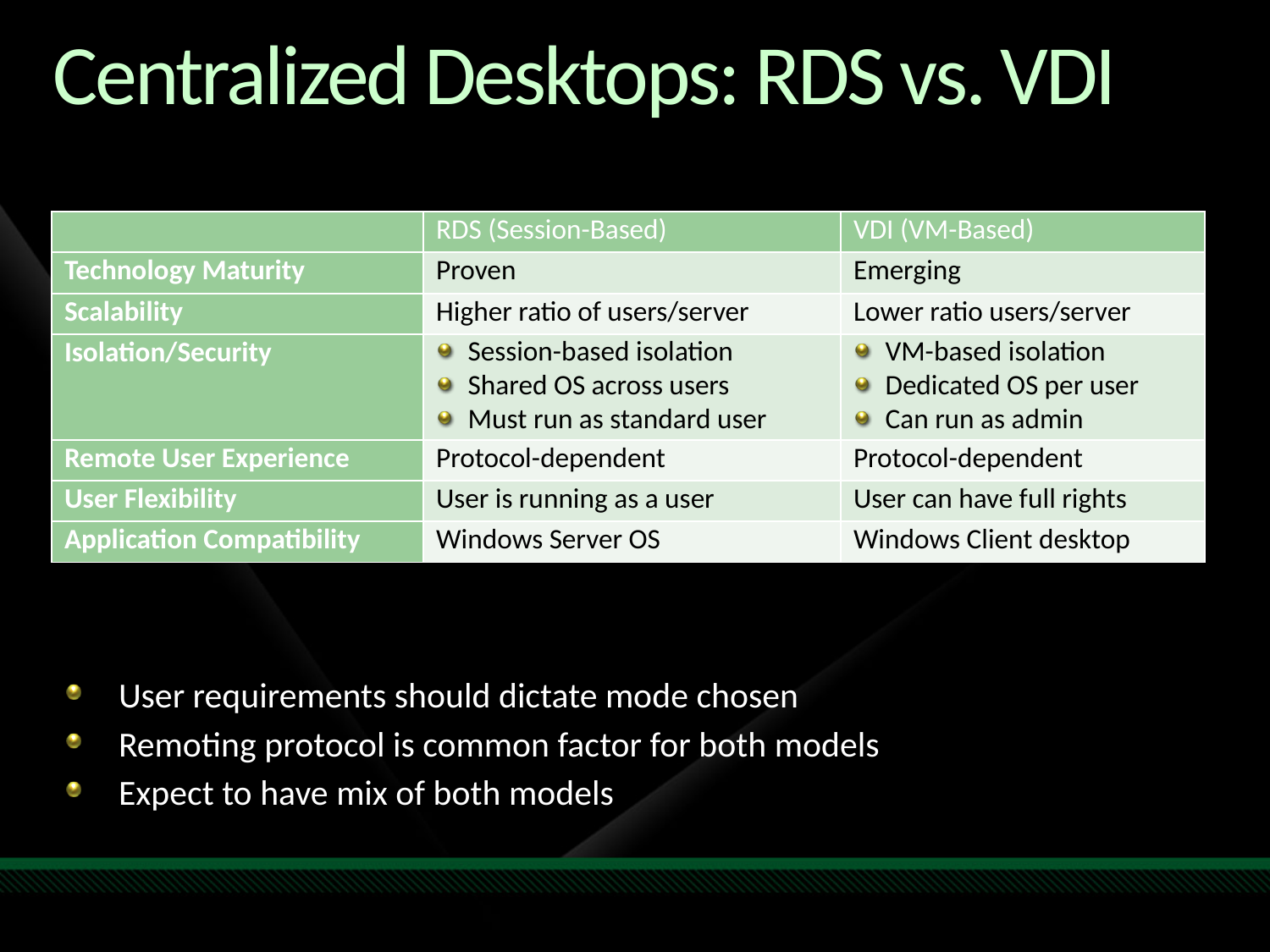

# Centralized Desktops: RDS vs. VDI
|  | RDS (Session-Based) | VDI (VM-Based) |
| --- | --- | --- |
| Technology Maturity | Proven | Emerging |
| Scalability | Higher ratio of users/server | Lower ratio users/server |
| Isolation/Security | Session-based isolation Shared OS across users Must run as standard user | VM-based isolation Dedicated OS per user Can run as admin |
| Remote User Experience | Protocol-dependent | Protocol-dependent |
| User Flexibility | User is running as a user | User can have full rights |
| Application Compatibility | Windows Server OS | Windows Client desktop |
User requirements should dictate mode chosen
Remoting protocol is common factor for both models
Expect to have mix of both models